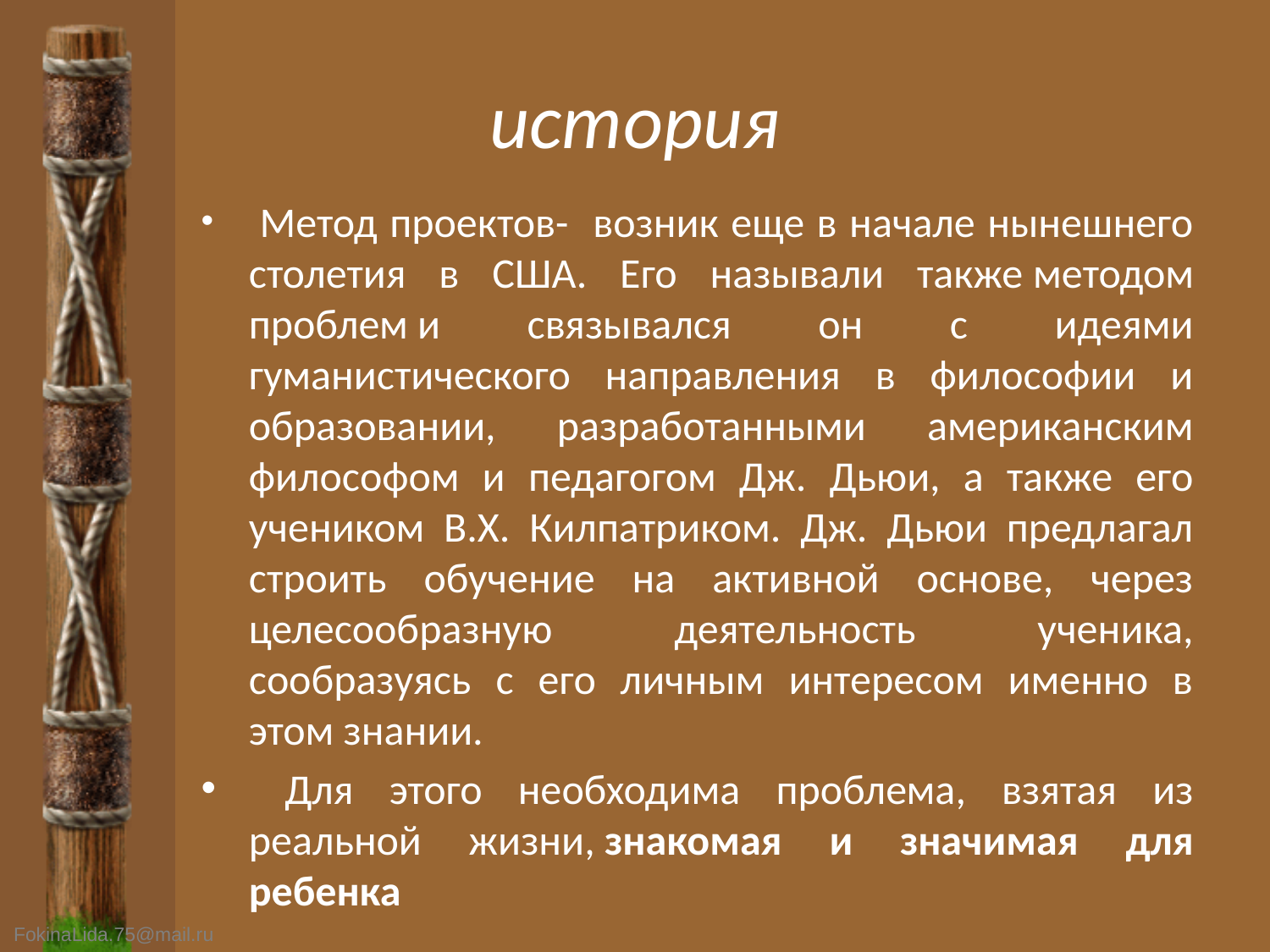

# история
 Метод проектов-  возник еще в начале нынешнего столетия в США. Его называли также методом проблем и связывался он с идеями гуманистического направления в философии и образовании, разработанными американским философом и педагогом Дж. Дьюи, а также его учеником В.Х. Килпатриком. Дж. Дьюи предлагал строить обучение на активной основе, через целесообразную деятельность ученика, сообразуясь с его личным интересом именно в этом знании.
 Для этого необходима проблема, взятая из реальной жизни, знакомая и значимая для ребенка